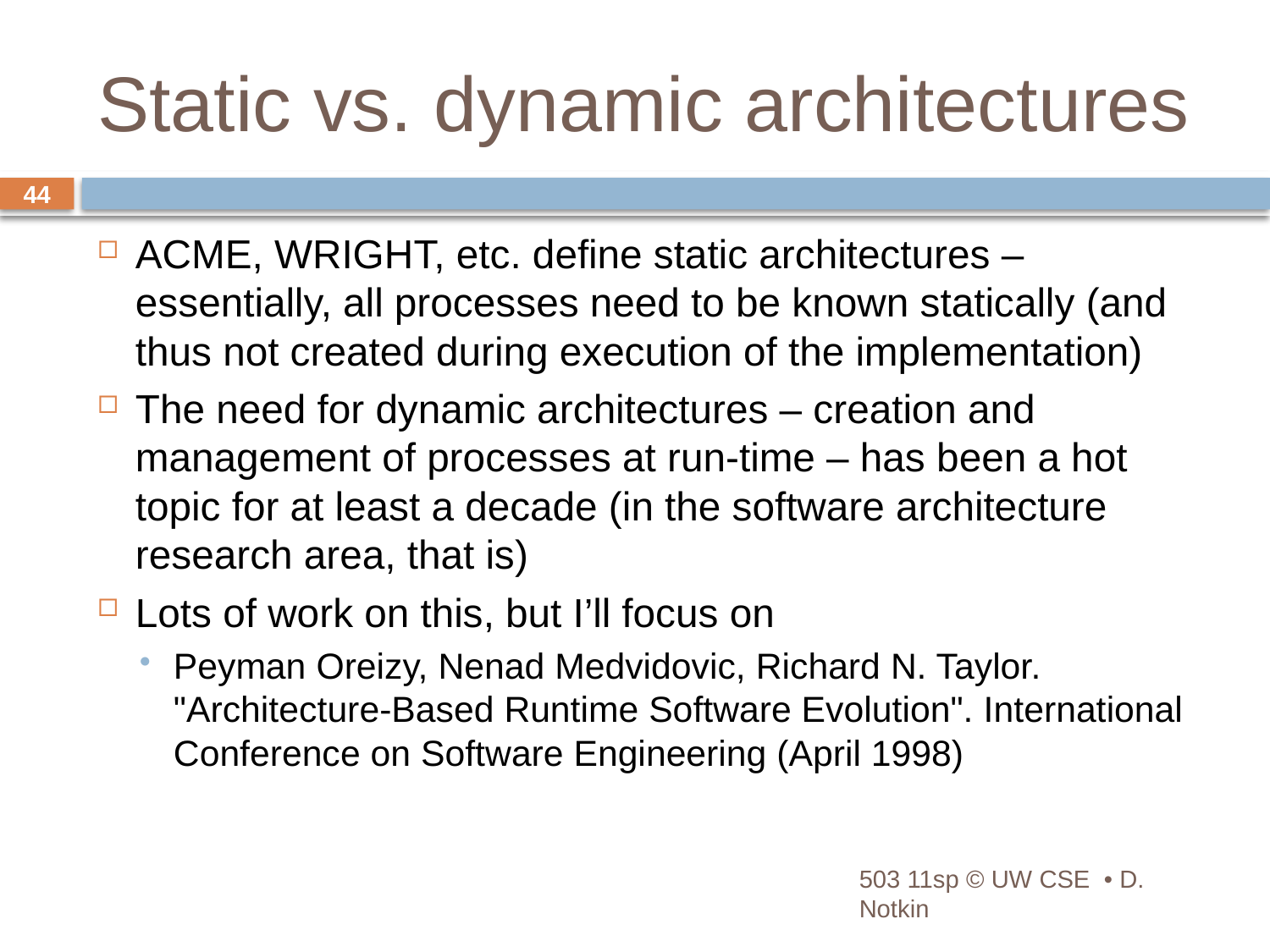

# Static vs. dynamic architectures
44
ACME, WRIGHT, etc. define static architectures – essentially, all processes need to be known statically (and thus not created during execution of the implementation)
The need for dynamic architectures – creation and management of processes at run-time – has been a hot topic for at least a decade (in the software architecture research area, that is)
Lots of work on this, but I’ll focus on
Peyman Oreizy, Nenad Medvidovic, Richard N. Taylor. "Architecture-Based Runtime Software Evolution". International Conference on Software Engineering (April 1998)
503 11sp © UW CSE  • D. Notkin